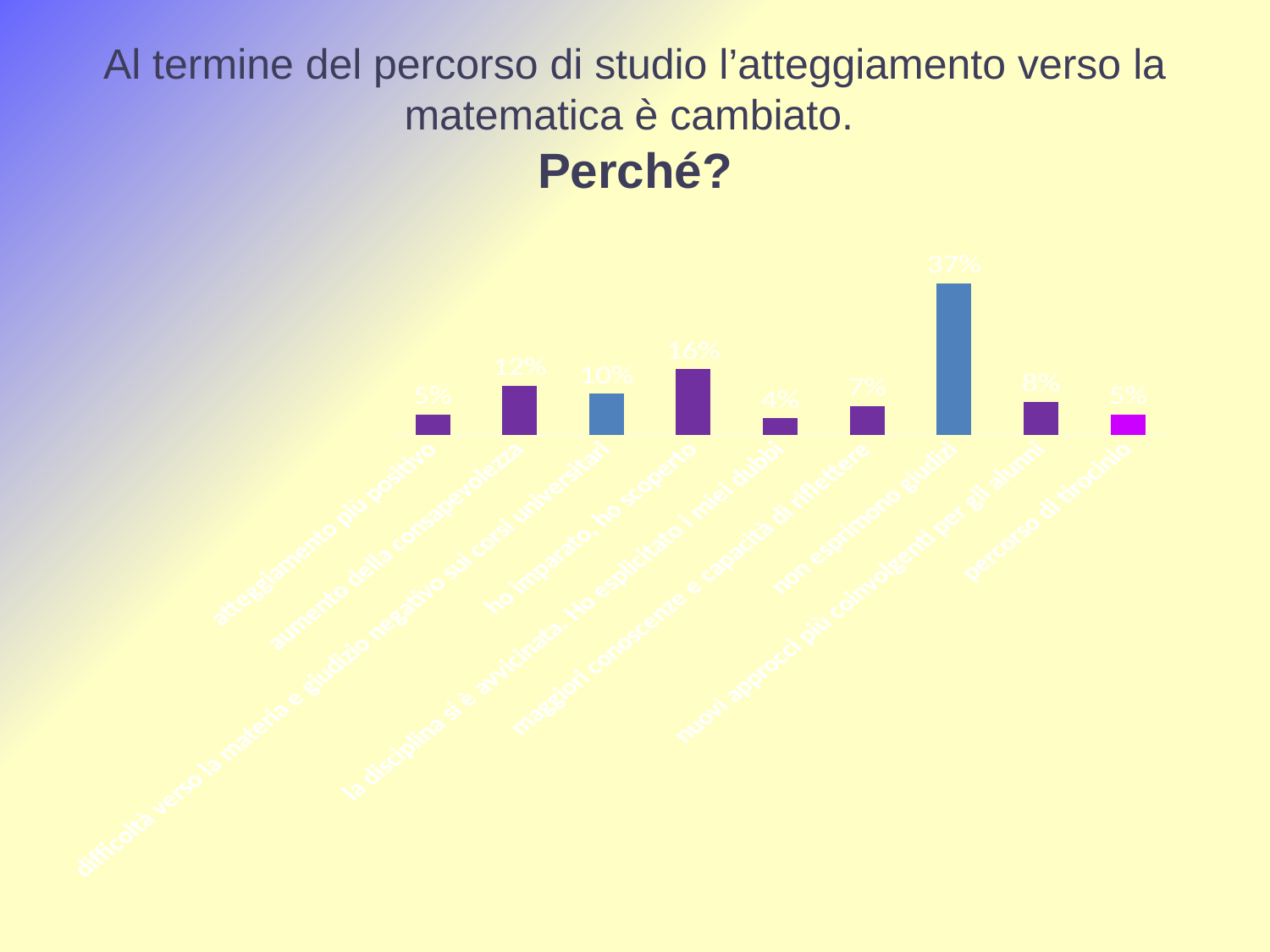

# Al termine del percorso di studio l’atteggiamento verso la matematica è cambiato. Perché?

### Chart

| Category |  |
|---|---|
| atteggiamento più positivo | 0.05 |
| aumento della consapevolezza | 0.12 |
| difficoltà verso la materia e giudizio negativo sui corsi universitari | 0.1 |
| ho imparato, ho scoperto | 0.16 |
| la disciplina si è avvicinata. Ho esplicitato i miei dubbi | 0.04 |
| maggiori conoscenze e capacità di riflettere | 0.07 |
| non esprimono giudizi | 0.37 |
| nuovi approcci più coinvolgenti per gli alunni | 0.08 |
| percorso di tirocinio | 0.05 |